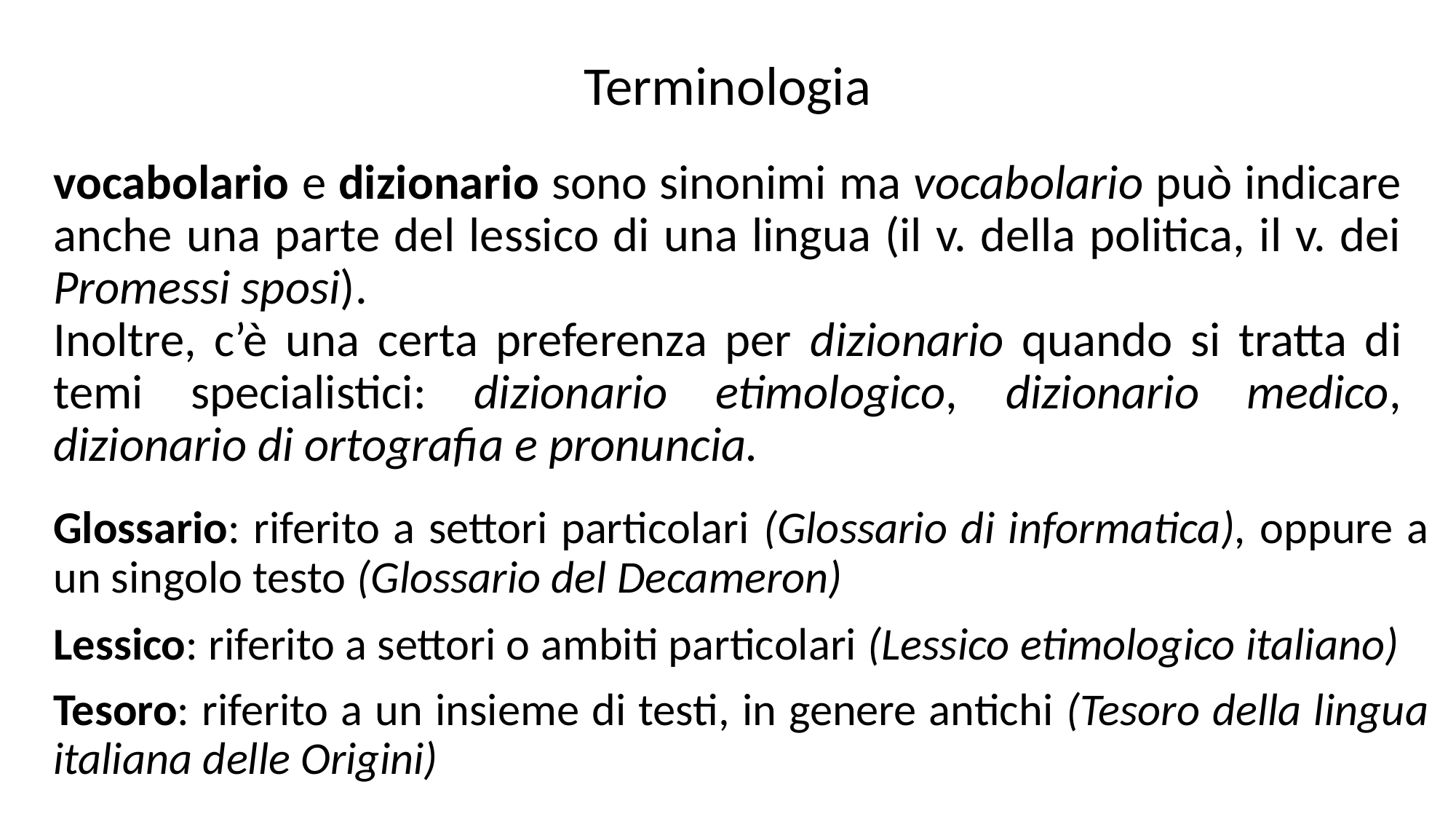

# Terminologia
vocabolario e dizionario sono sinonimi ma vocabolario può indicare anche una parte del lessico di una lingua (il v. della politica, il v. dei Promessi sposi).
Inoltre, c’è una certa preferenza per dizionario quando si tratta di temi specialistici: dizionario etimologico, dizionario medico, dizionario di ortografia e pronuncia.

Glossario: riferito a settori particolari (Glossario di informatica), oppure a un singolo testo (Glossario del Decameron)

Lessico: riferito a settori o ambiti particolari (Lessico etimologico italiano)

Tesoro: riferito a un insieme di testi, in genere antichi (Tesoro della lingua italiana delle Origini)